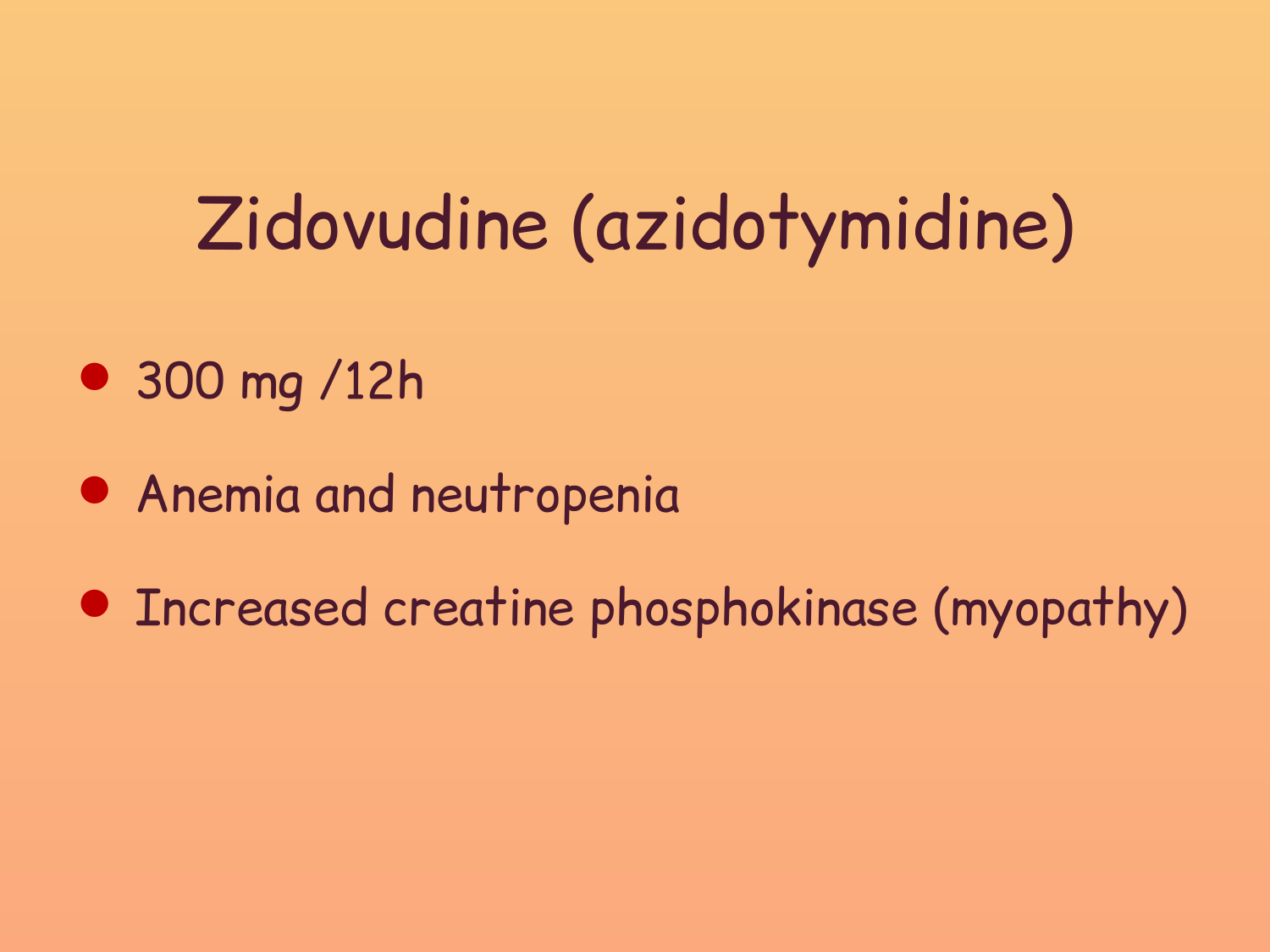

Zidovudine (azidotymidine)

 300 mg /12h

 Anemia and neutropenia

 Increased creatine phosphokinase (myopathy)

#